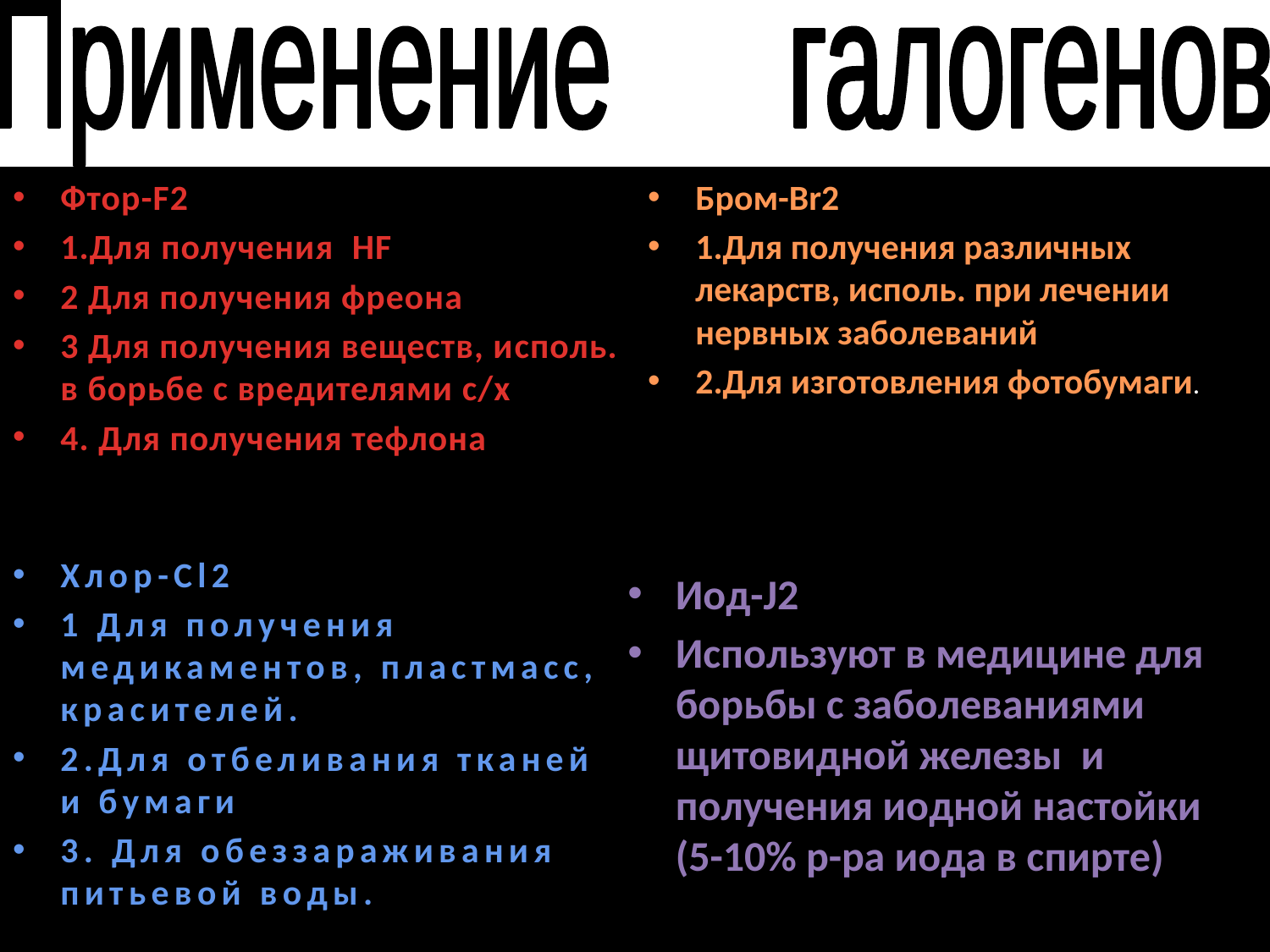

Применение      галогенов
#
Фтор-F2
1.Для получения  HF
2 Для получения фреона
3 Для получения веществ, иcполь. в борьбе с вредителями с/х
4. Для получения тефлона
Бром-Br2
1.Для получения различных лекарств, исполь. при лечении нервных заболеваний
2.Для изготовления фотобумаги.
Хлор-Cl2
1 Для получения медикаментов, пластмасс, красителей.
2.Для отбеливания тканей и бумаги
3. Для обеззараживания питьевой воды.
Иод-J2
Используют в медицине для борьбы с заболеваниями щитовидной железы  и получения иодной настойки (5-10% р-ра иода в спирте)